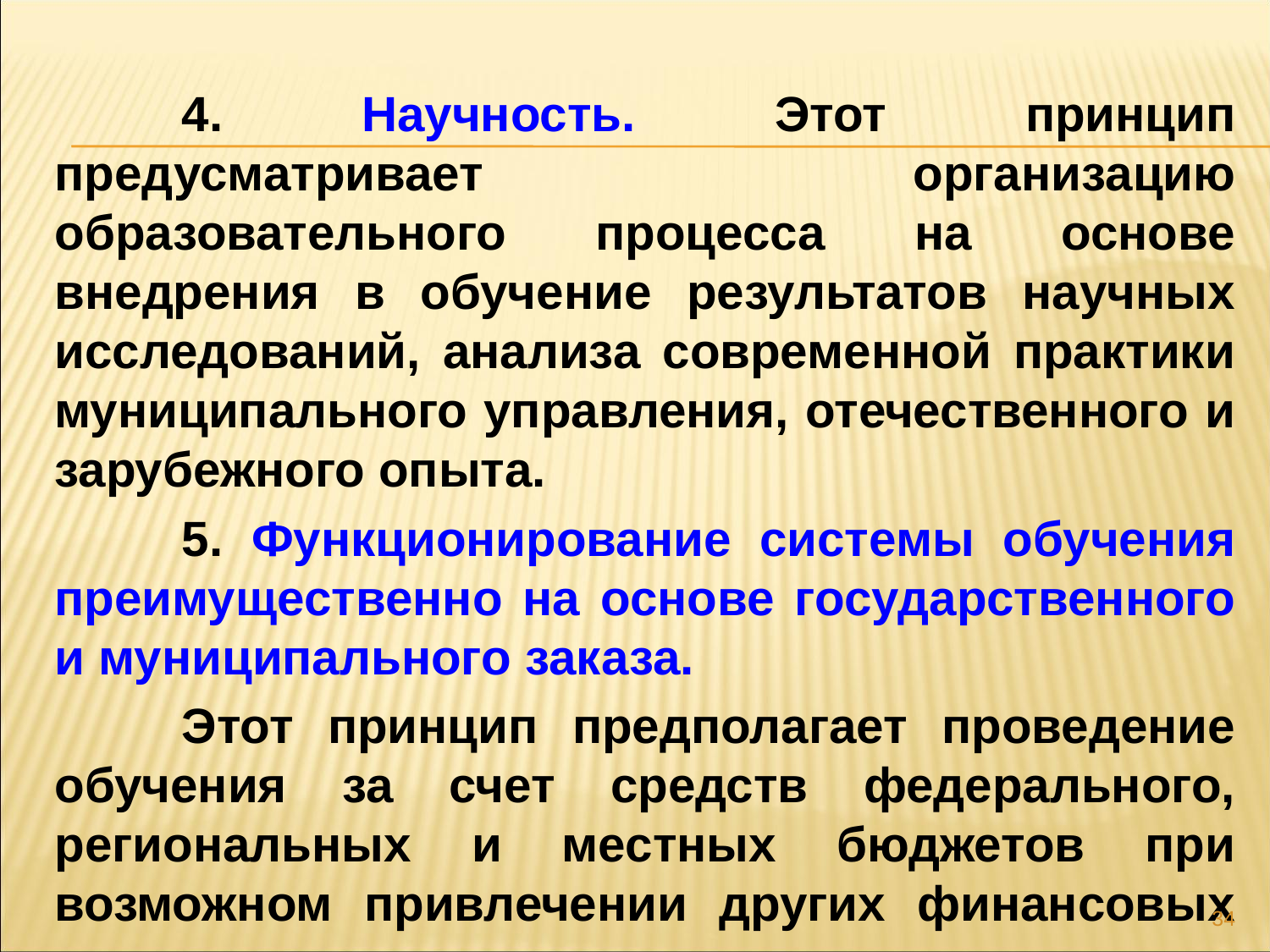

4. Научность. Этот принцип предусматривает организацию образовательного процесса на основе внедрения в обучение результатов научных исследований, анализа современной практики муниципального управления, отечественного и зарубежного опыта.
	5. Функционирование системы обучения преимущественно на основе государственного и муниципального заказа.
	Этот принцип предполагает проведение обучения за счет средств федерального, региональных и местных бюджетов при возможном привлечении других финансовых источников.
34